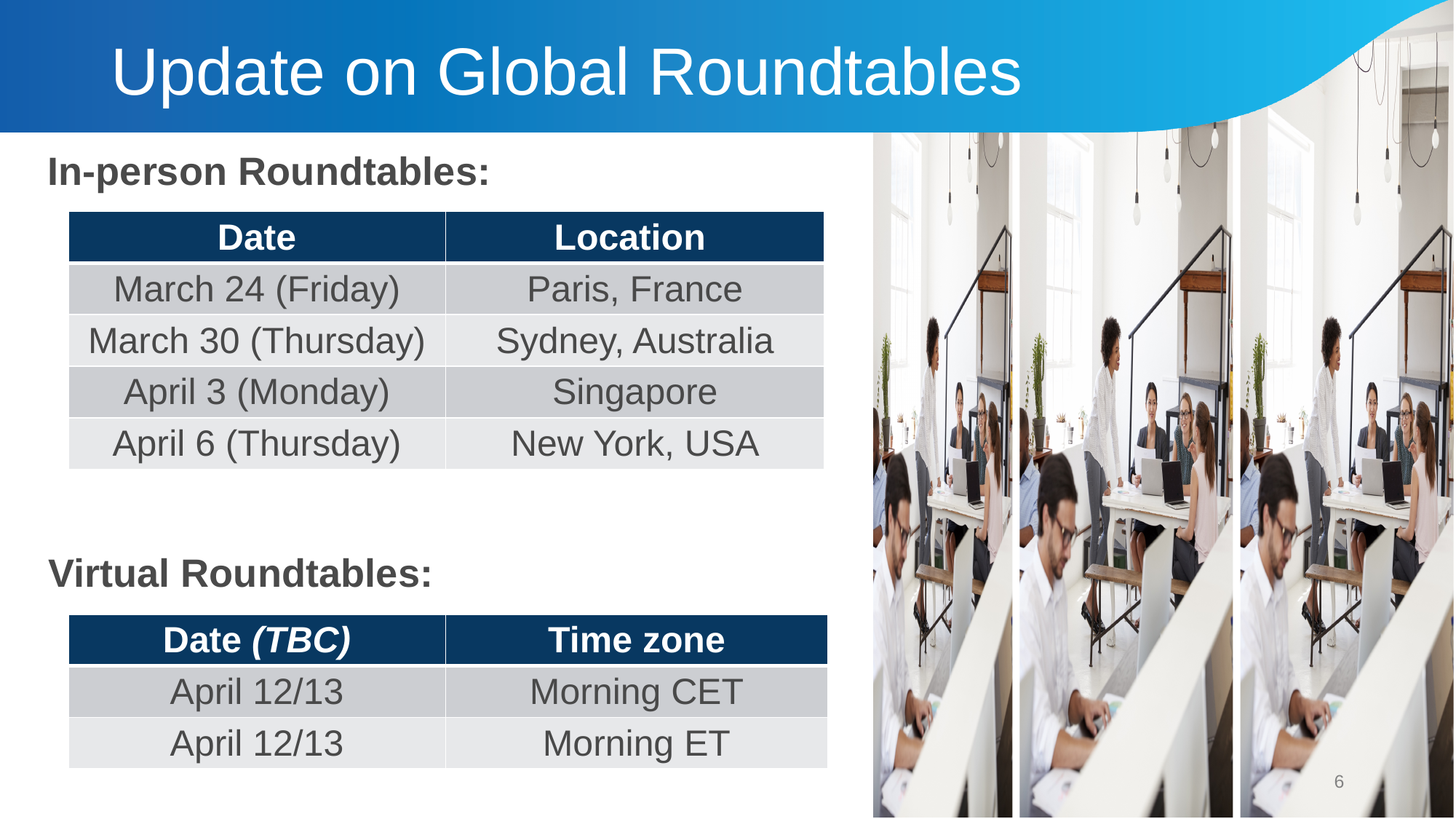

# Update on Global Roundtables
In-person Roundtables:

| Date | Location |
| --- | --- |
| March 24 (Friday) | Paris, France |
| March 30 (Thursday) | Sydney, Australia |
| April 3 (Monday) | Singapore |
| April 6 (Thursday) | New York, USA |
Virtual Roundtables:
| Date (TBC) | Time zone |
| --- | --- |
| April 12/13 | Morning CET |
| April 12/13 | Morning ET |
6